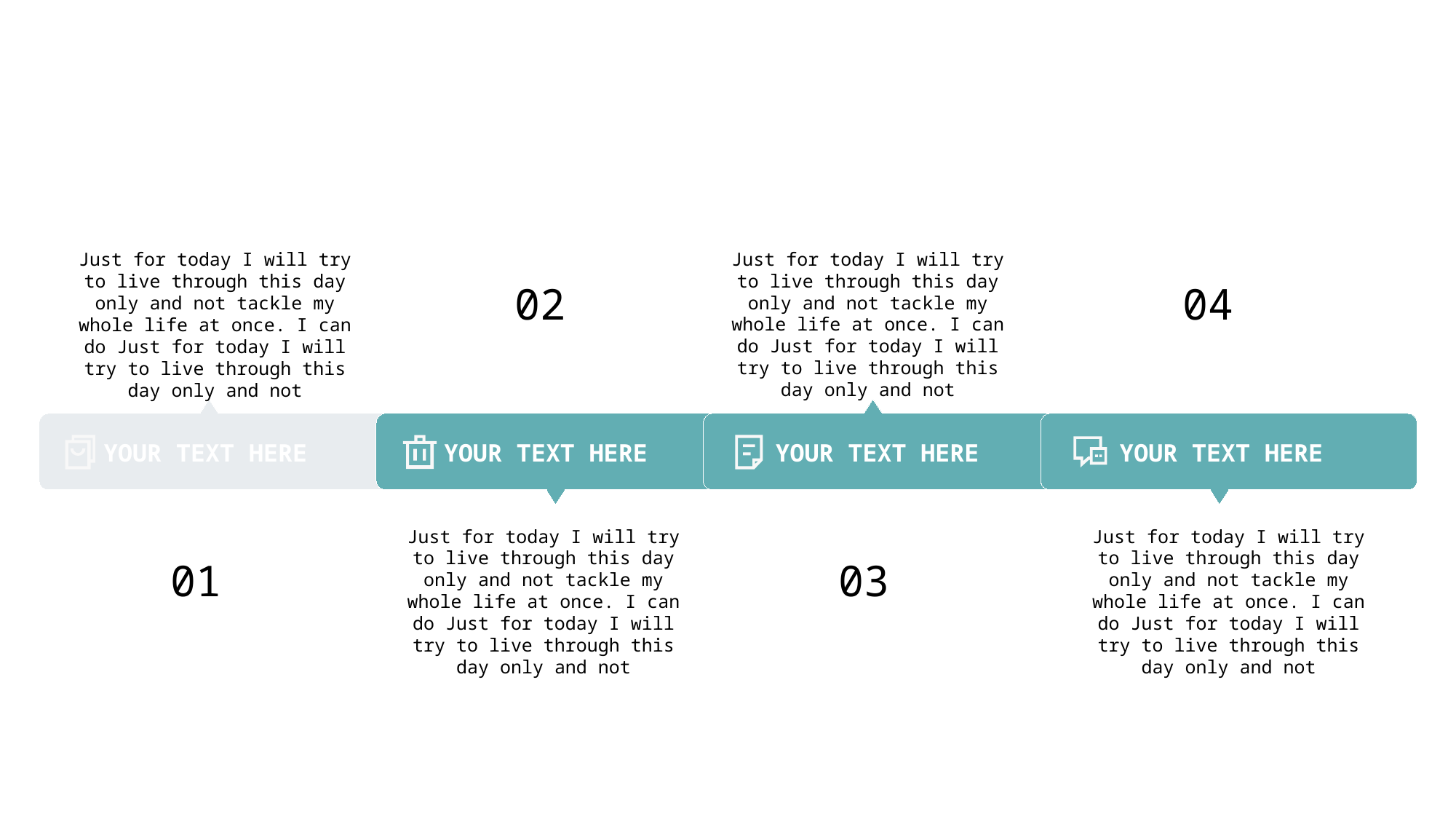

Just for today I will try to live through this day only and not tackle my whole life at once. I can do Just for today I will try to live through this day only and not
Just for today I will try to live through this day only and not tackle my whole life at once. I can do Just for today I will try to live through this day only and not
02
04

YOUR TEXT HERE
YOUR TEXT HERE
YOUR TEXT HERE
YOUR TEXT HERE

Just for today I will try to live through this day only and not tackle my whole life at once. I can do Just for today I will try to live through this day only and not
Just for today I will try to live through this day only and not tackle my whole life at once. I can do Just for today I will try to live through this day only and not
01
03